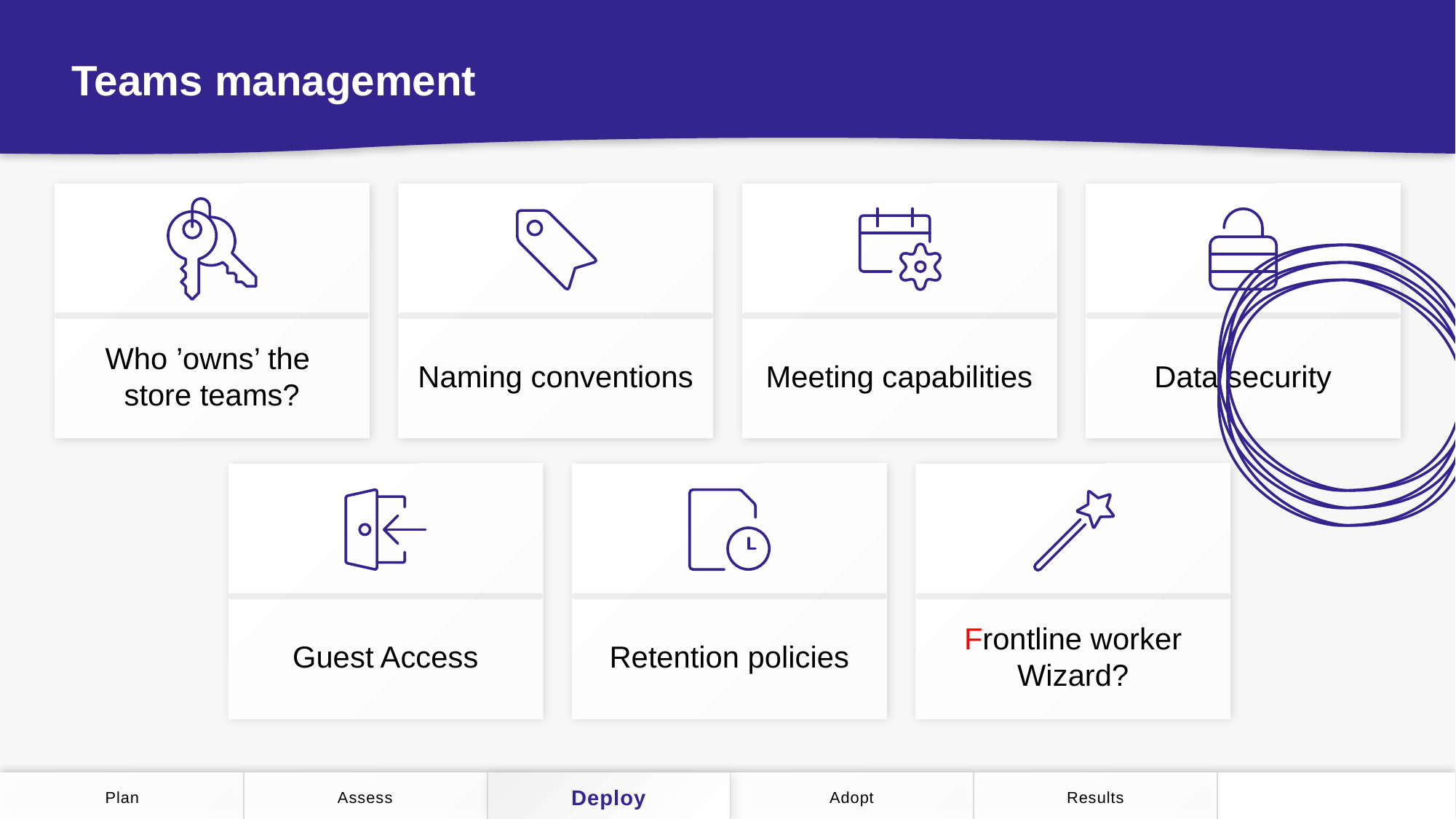

Teams management

Who ’owns’ the
store teams?
Naming conventions
Meeting capabilities
Data security

Guest Access
Retention policies
Frontline worker Wizard?